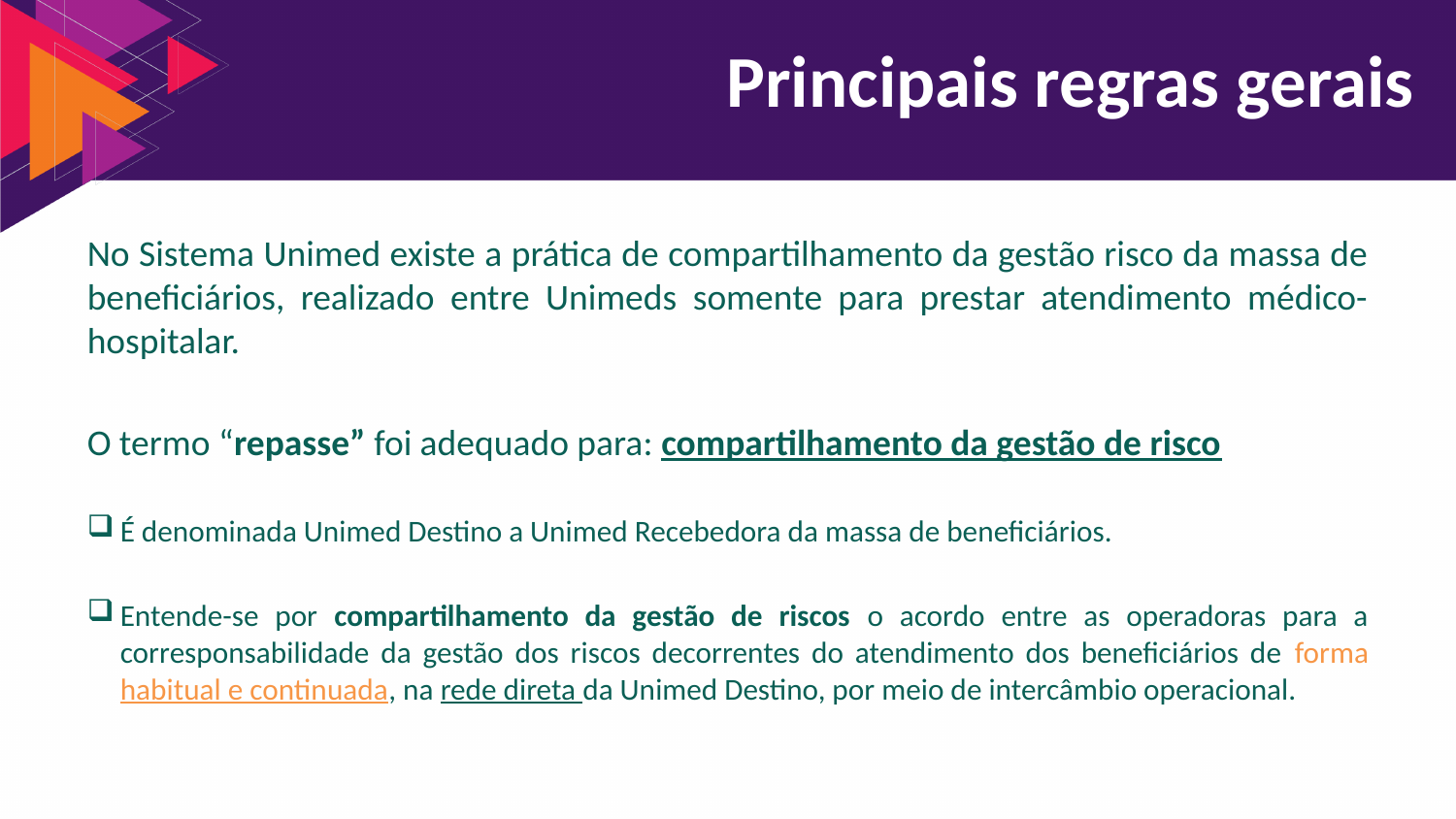

# Principais regras gerais
No Sistema Unimed existe a prática de compartilhamento da gestão risco da massa de beneficiários, realizado entre Unimeds somente para prestar atendimento médico-hospitalar.

O termo “repasse” foi adequado para: compartilhamento da gestão de risco

É denominada Unimed Destino a Unimed Recebedora da massa de beneficiários.

Entende-se por compartilhamento da gestão de riscos o acordo entre as operadoras para a corresponsabilidade da gestão dos riscos decorrentes do atendimento dos beneficiários de forma habitual e continuada, na rede direta da Unimed Destino, por meio de intercâmbio operacional.